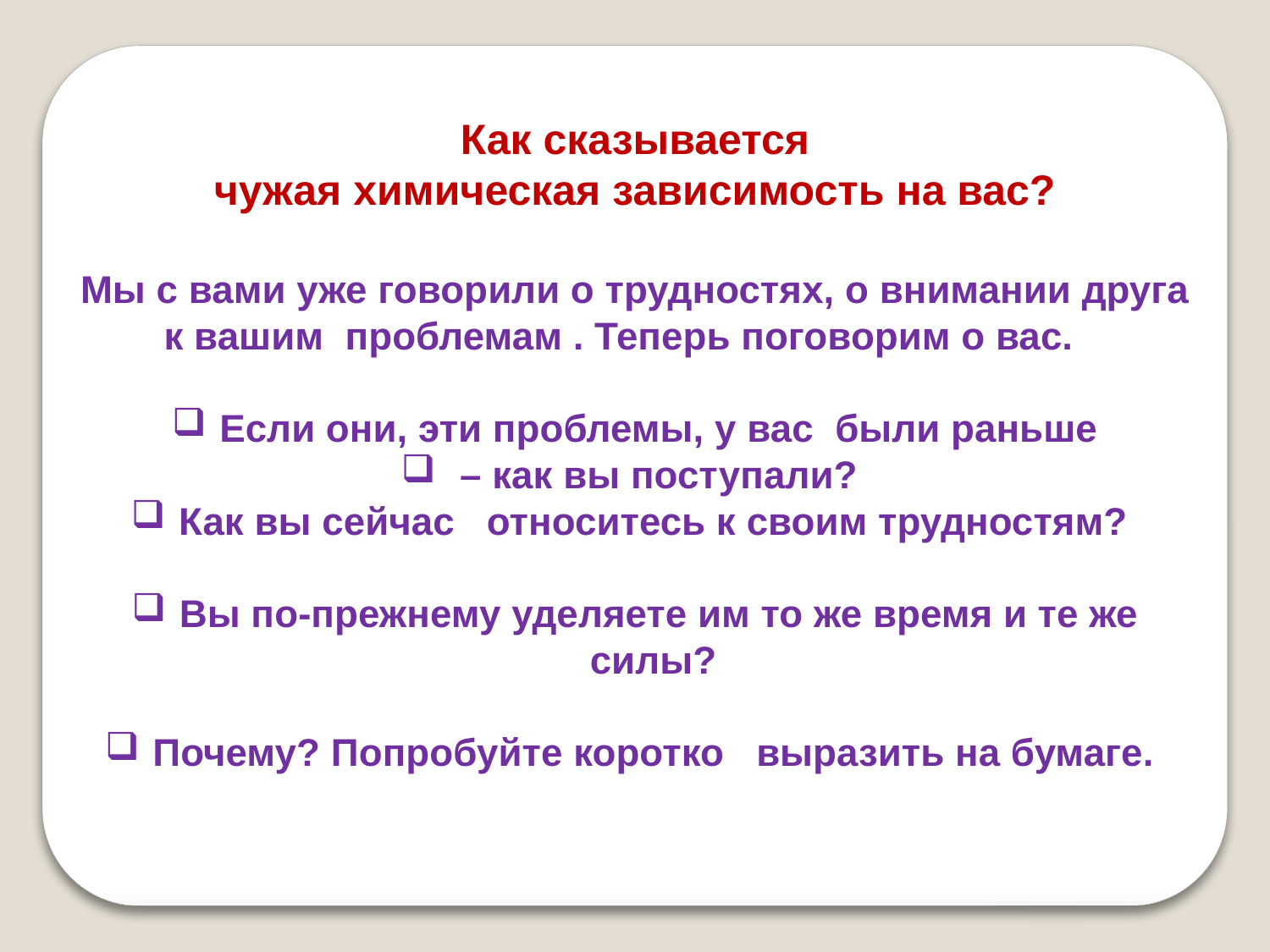

Как сказывается
чужая химическая зависимость на вас?

Мы с вами уже говорили о трудностях, о внимании друга к вашим  проблемам . Теперь поговорим о вас.

Если они, эти проблемы, у вас  были раньше
 – как вы поступали?
Как вы сейчас   относитесь к своим трудностям?

Вы по-прежнему уделяете им то же время и те же силы?

Почему? Попробуйте коротко   выразить на бумаге.